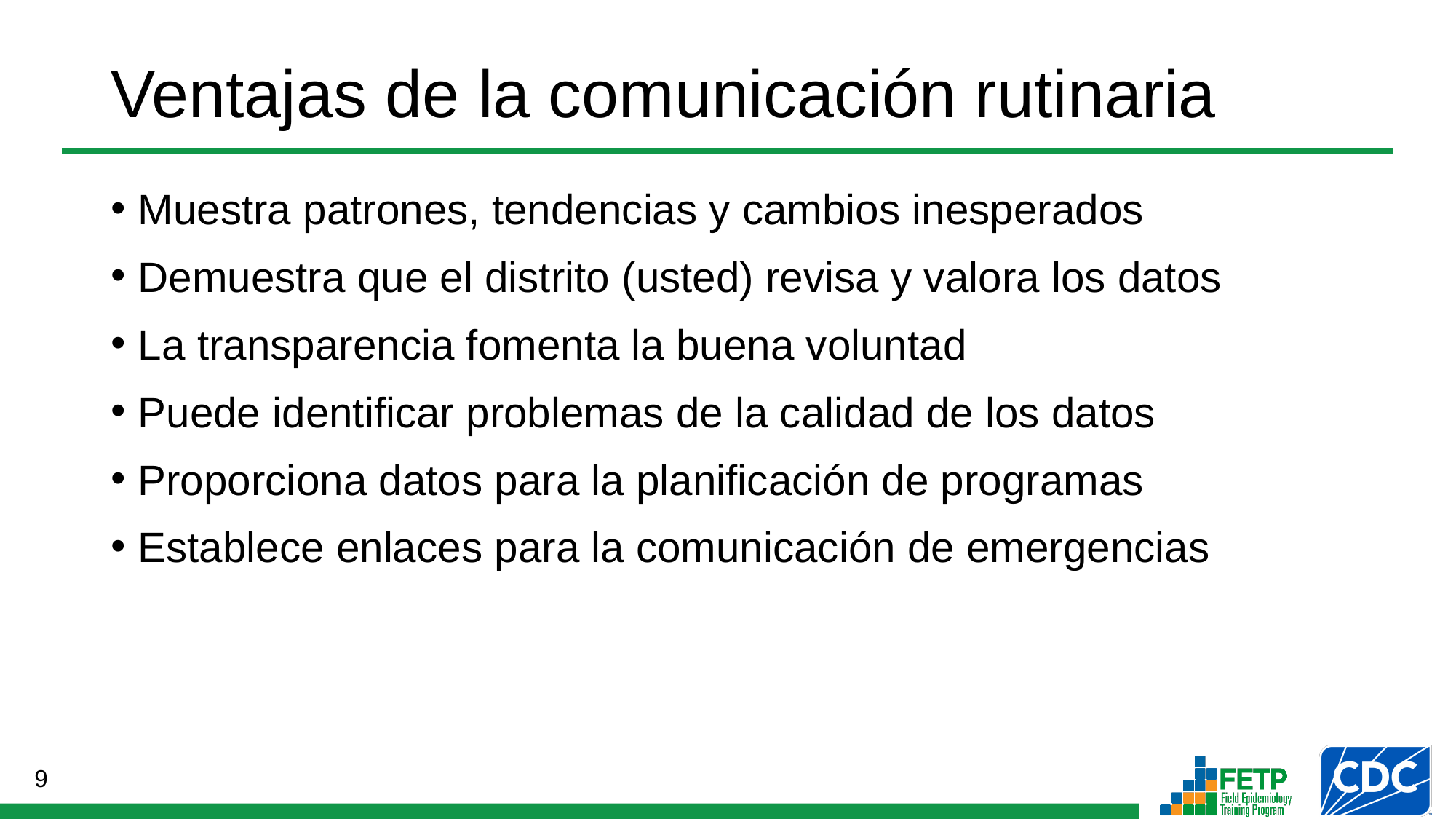

# Ventajas de la comunicación rutinaria
Muestra patrones, tendencias y cambios inesperados
Demuestra que el distrito (usted) revisa y valora los datos
La transparencia fomenta la buena voluntad
Puede identificar problemas de la calidad de los datos
Proporciona datos para la planificación de programas
Establece enlaces para la comunicación de emergencias